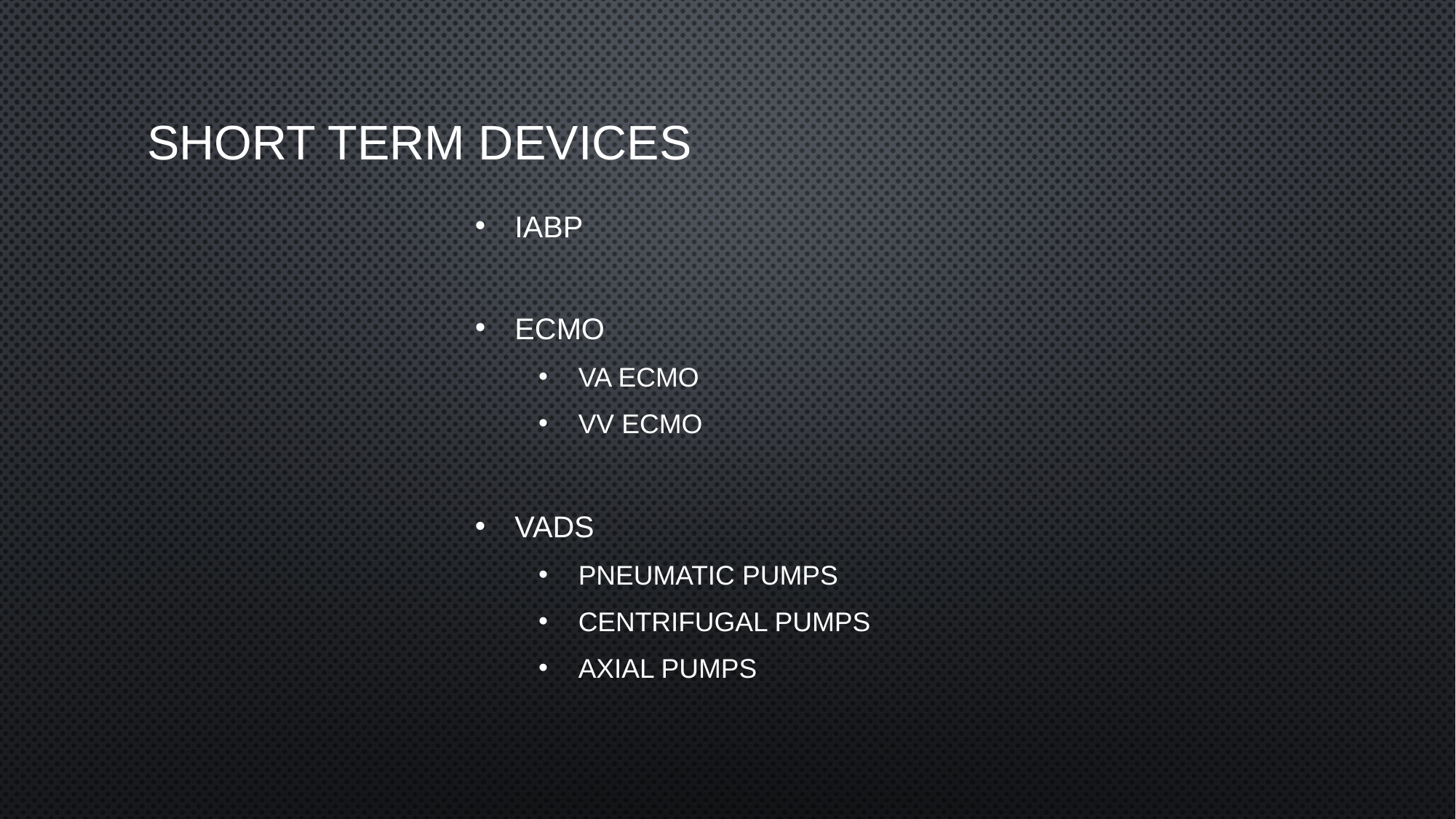

# Short Term Devices
IABP

ECMO
VA ECMO
VV ECMO

VADs
Pneumatic pumps
Centrifugal pumps
Axial pumps